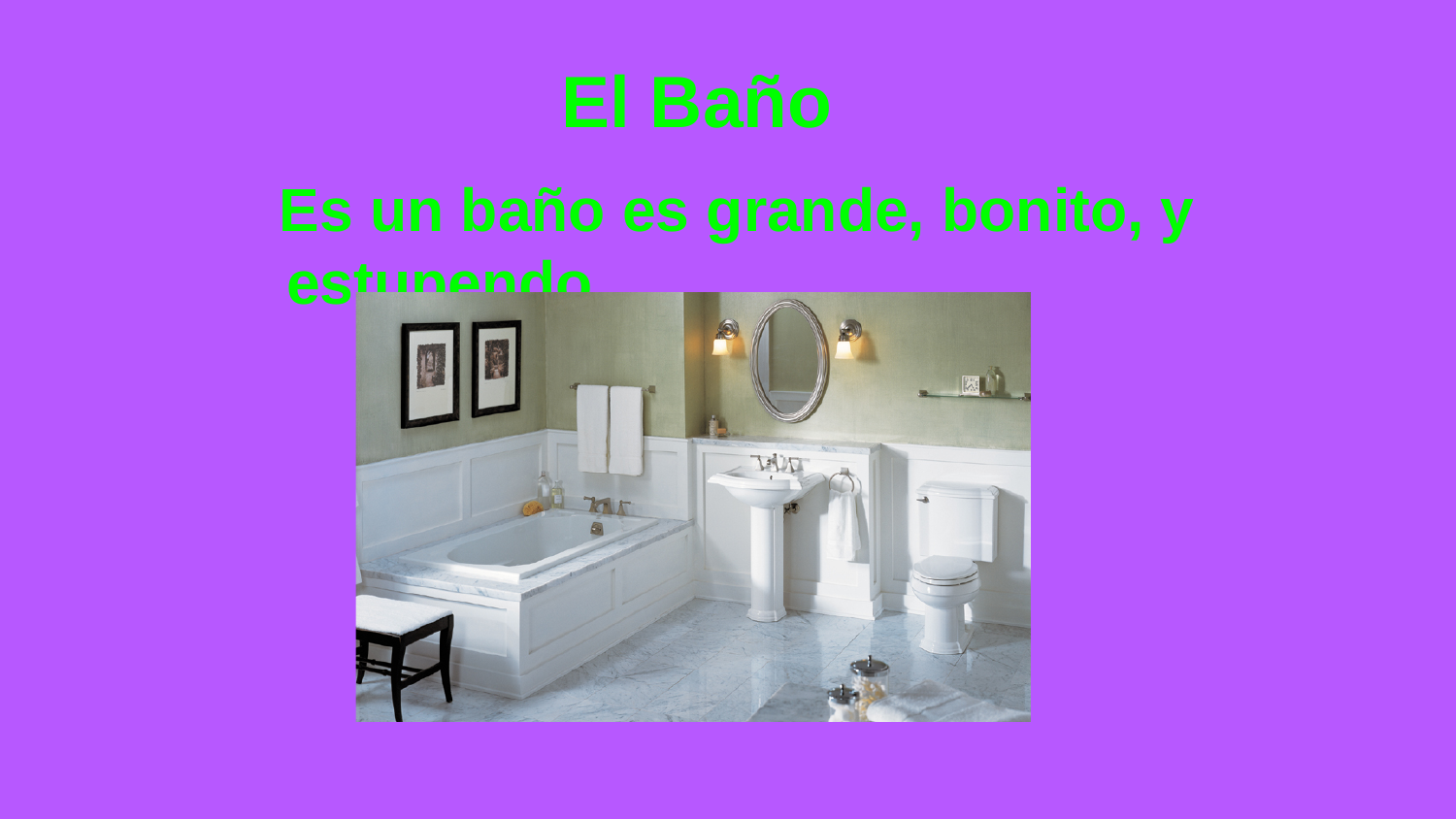

# El Baño
 Es un baño es grande, bonito, y estupendo.